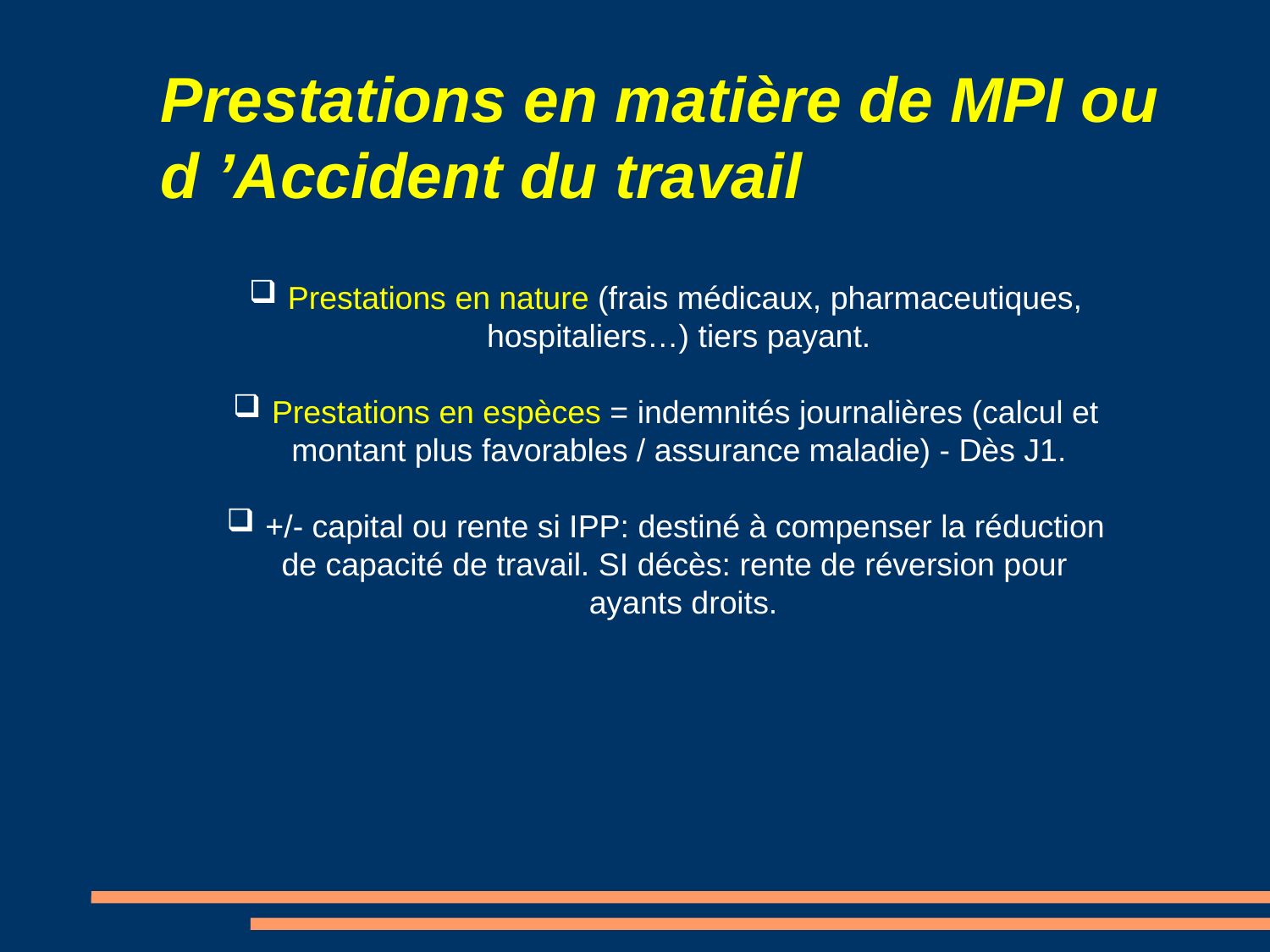

# Prestations en matière de MPI ou d ’Accident du travail

 Prestations en nature (frais médicaux, pharmaceutiques,
   hospitaliers…) tiers payant.

 Prestations en espèces = indemnités journalières (calcul et
   montant plus favorables / assurance maladie) - Dès J1.

 +/- capital ou rente si IPP: destiné à compenser la réduction
   de capacité de travail. SI décès: rente de réversion pour
    ayants droits.